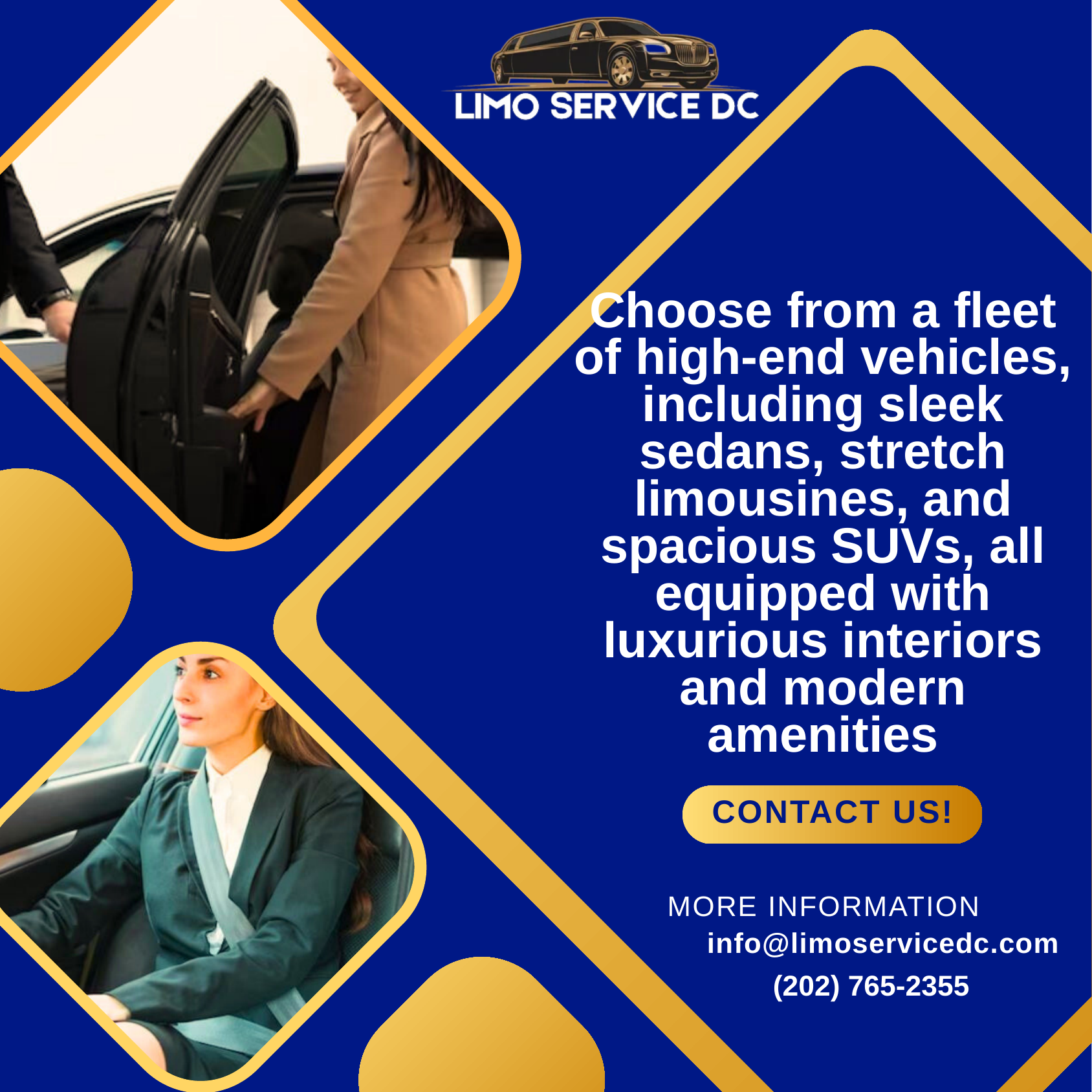

Choose from a fleet of high-end vehicles, including sleek sedans, stretch limousines, and spacious SUVs, all equipped with luxurious interiors and modern amenities

CONTACT US!
MORE INFORMATION
info@limoservicedc.com

(202) 765-2355